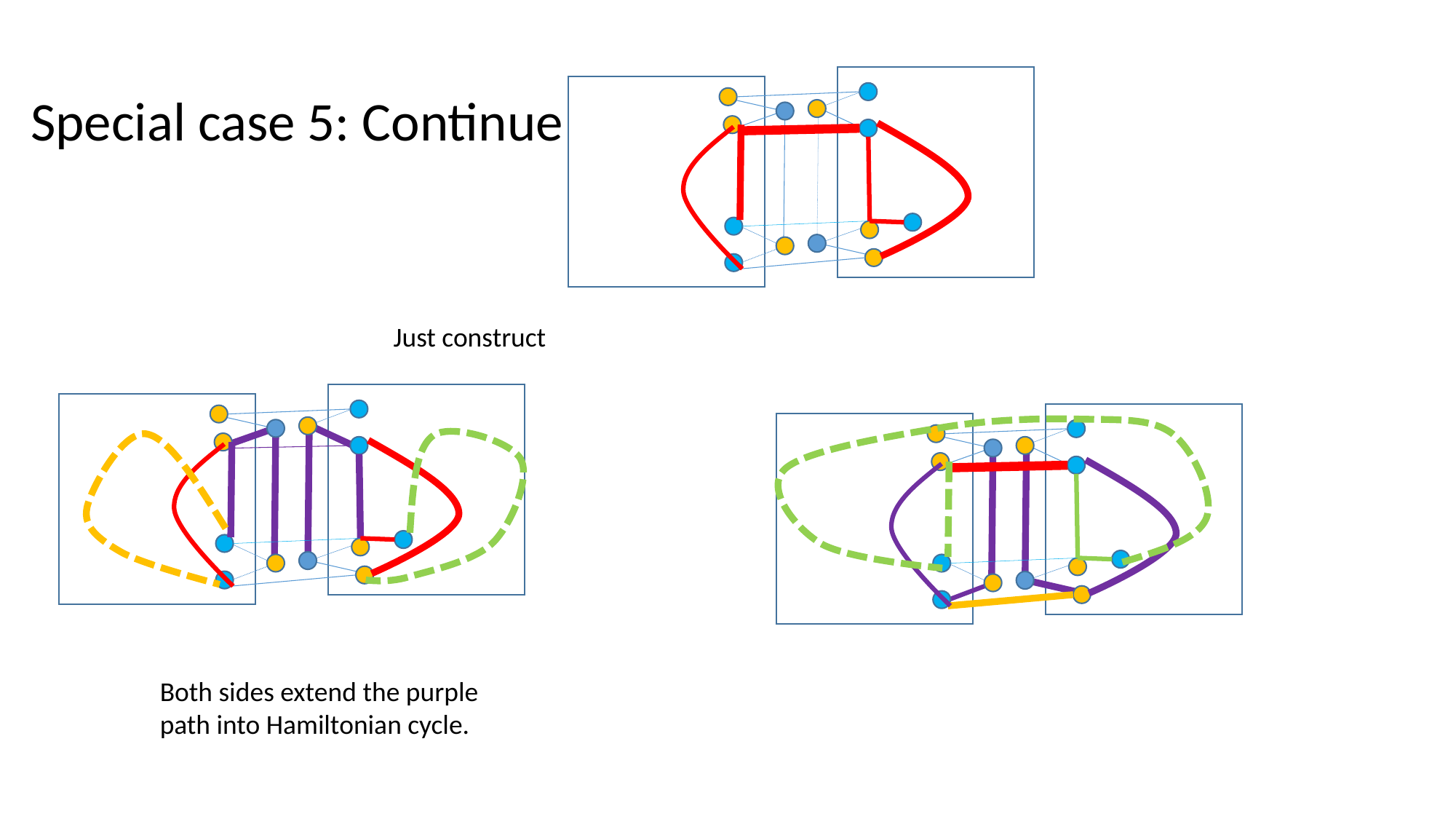

# Special case 5: Continue

Just construct

Both sides extend the purple path into Hamiltonian cycle.